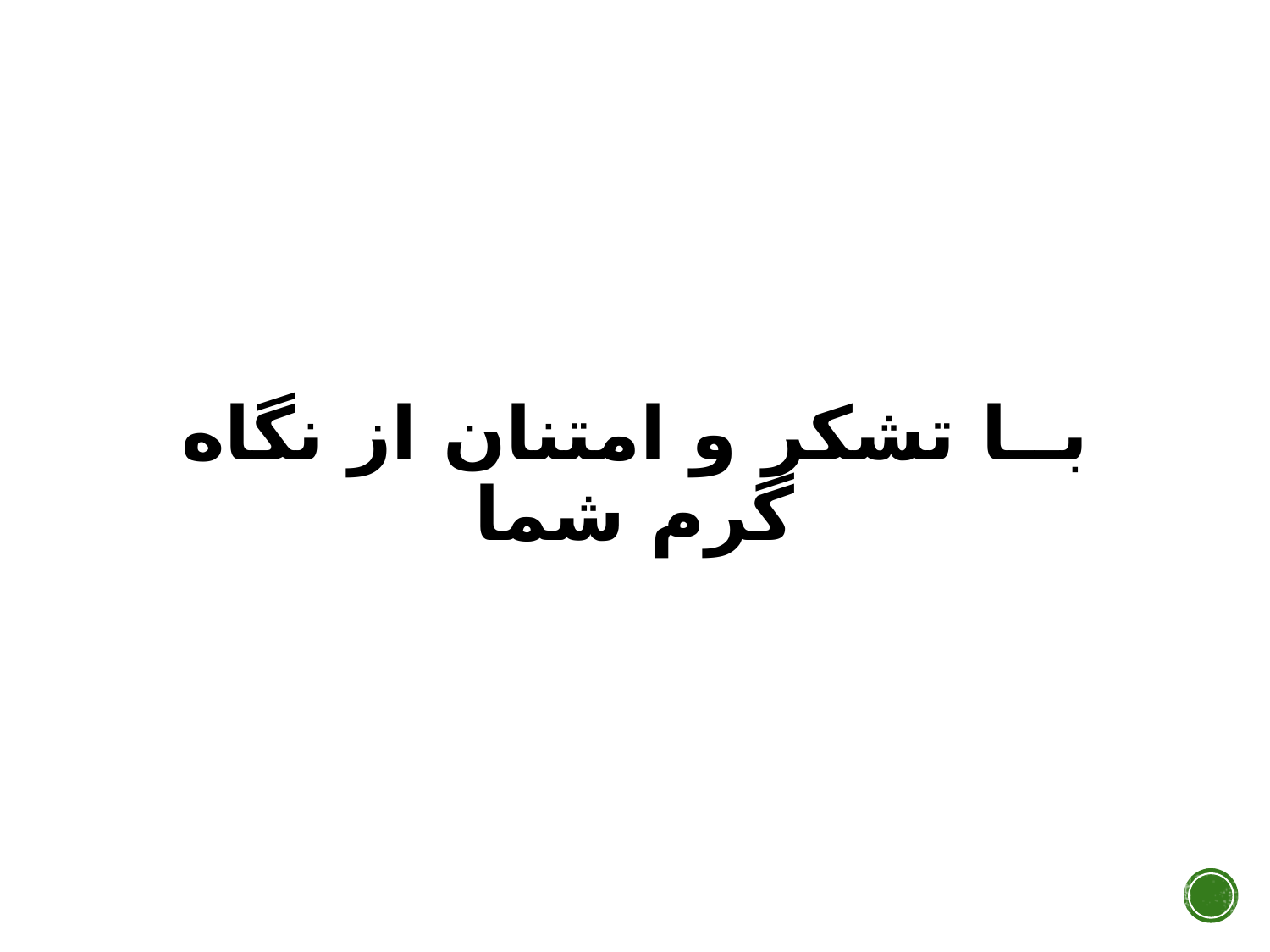

# بــا تشکر و امتنان از نگاه گرم شما